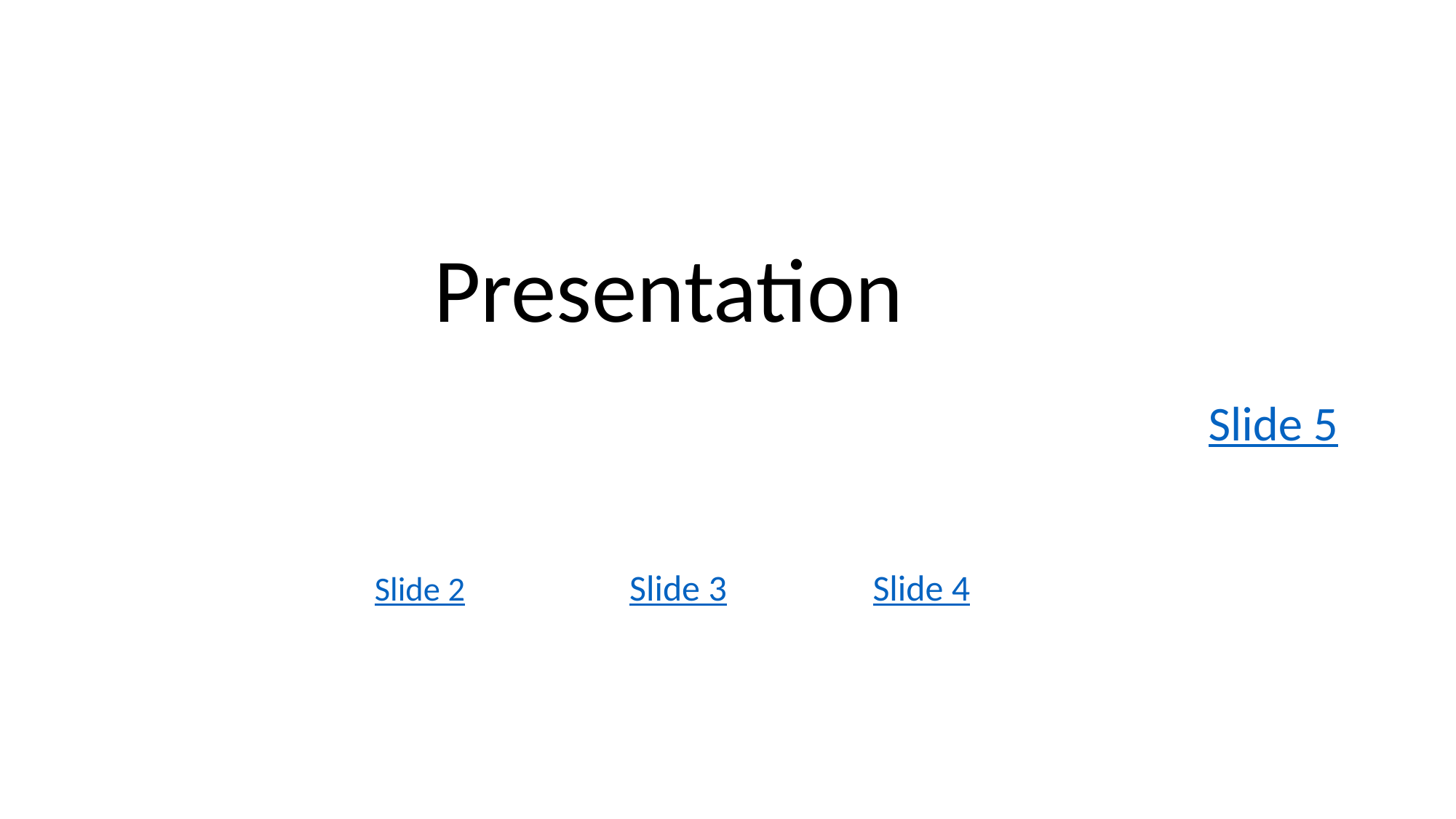

# Presentation
Slide 5
Slide 3
Slide 4
Slide 2